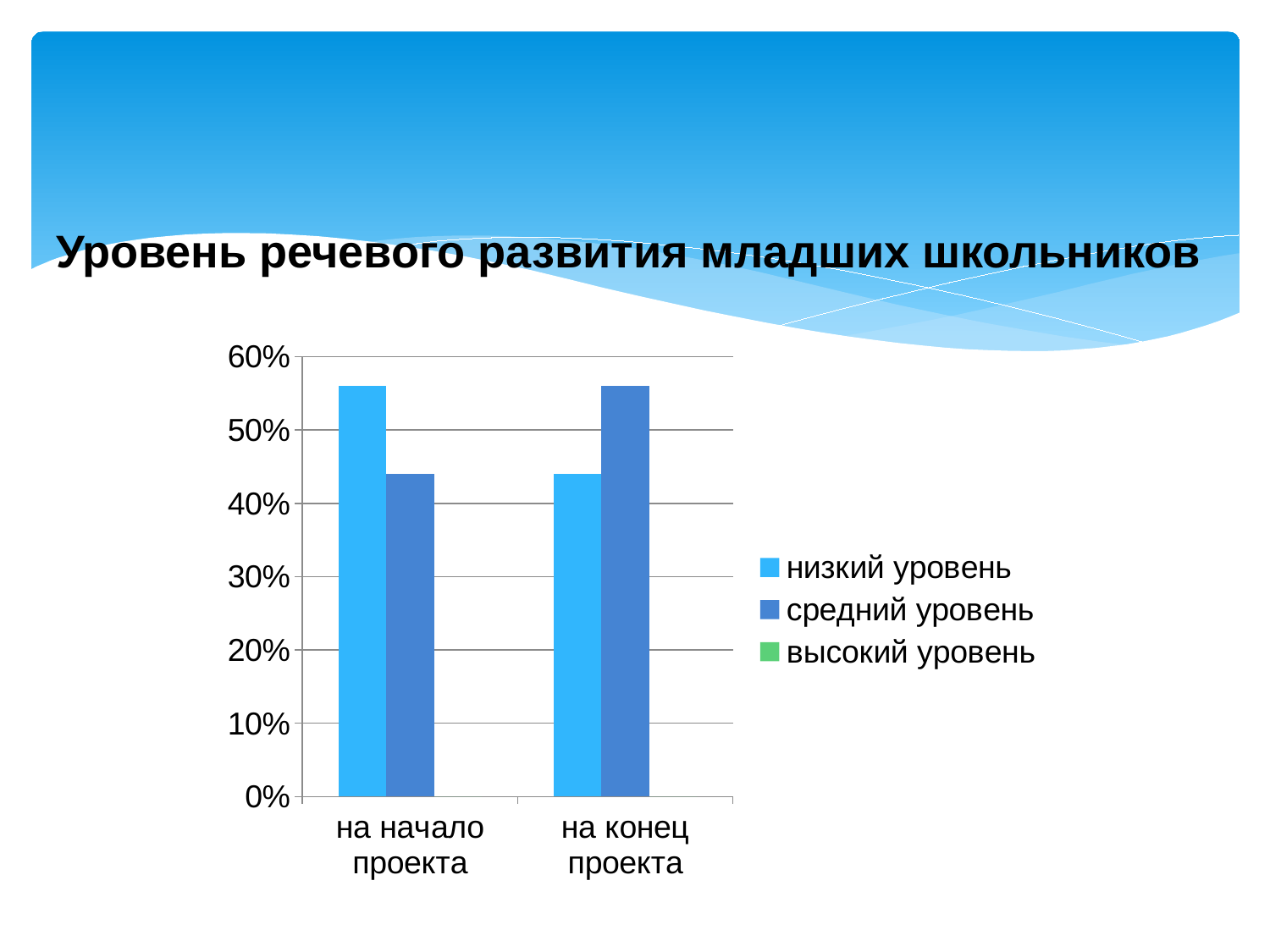

# Уровень речевого развития младших школьников

### Chart

| Category | низкий уровень | средний уровень  | высокий уровень  |
|---|---|---|---|
| на начало проекта | 0.56 | 0.44 | 0.0 |
| на конец проекта | 0.44 | 0.56 | 0.0 |